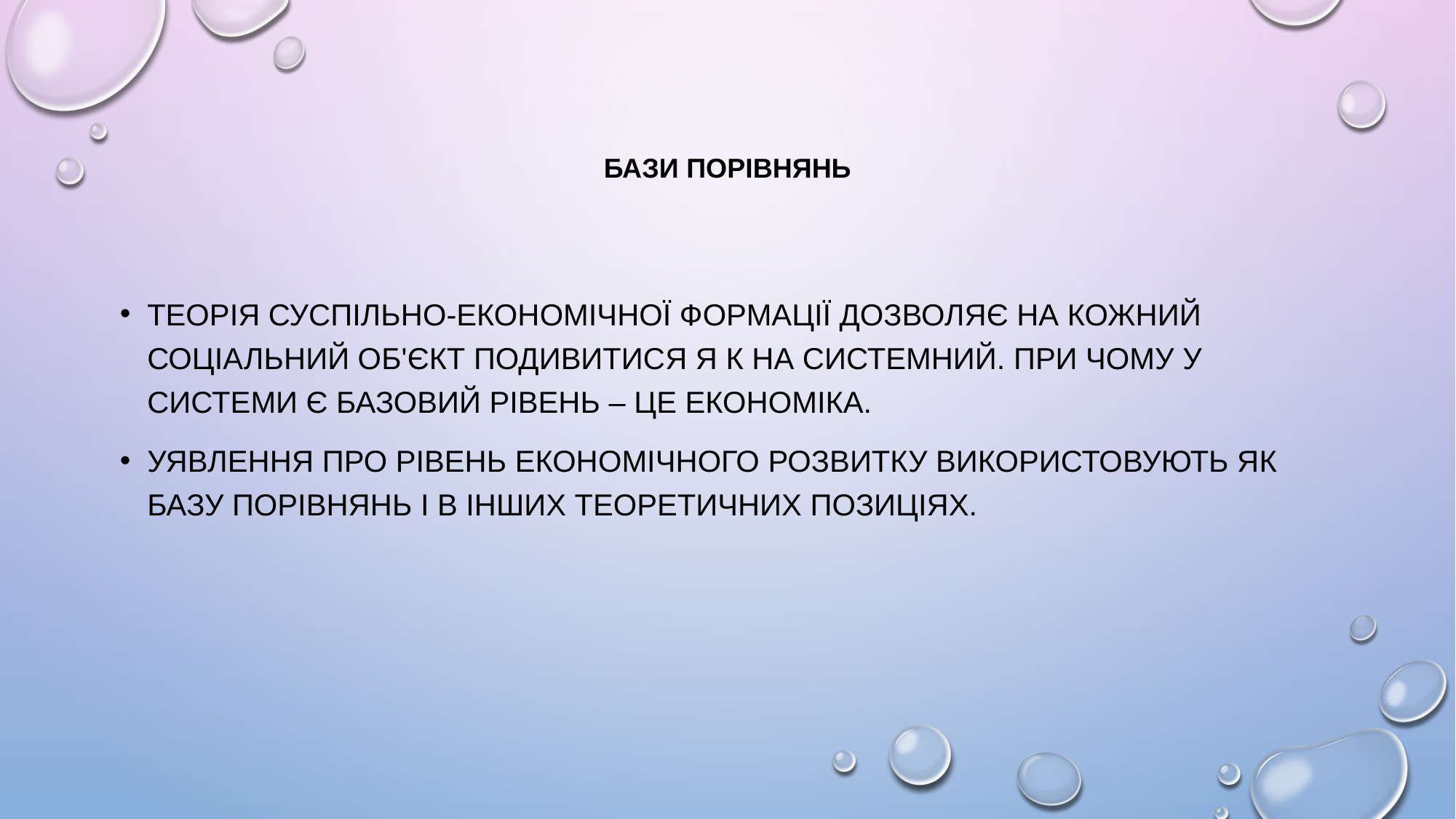

# Бази порівнянь
Теорія суспільно-економічної формації дозволяє на кожний соціальний об'єкт подивитися я к на системний. При чому у системи є базовий рівень – це економіка.
Уявлення про рівень економічного розвитку використовують як базу порівнянь і в інших теоретичних позиціях.